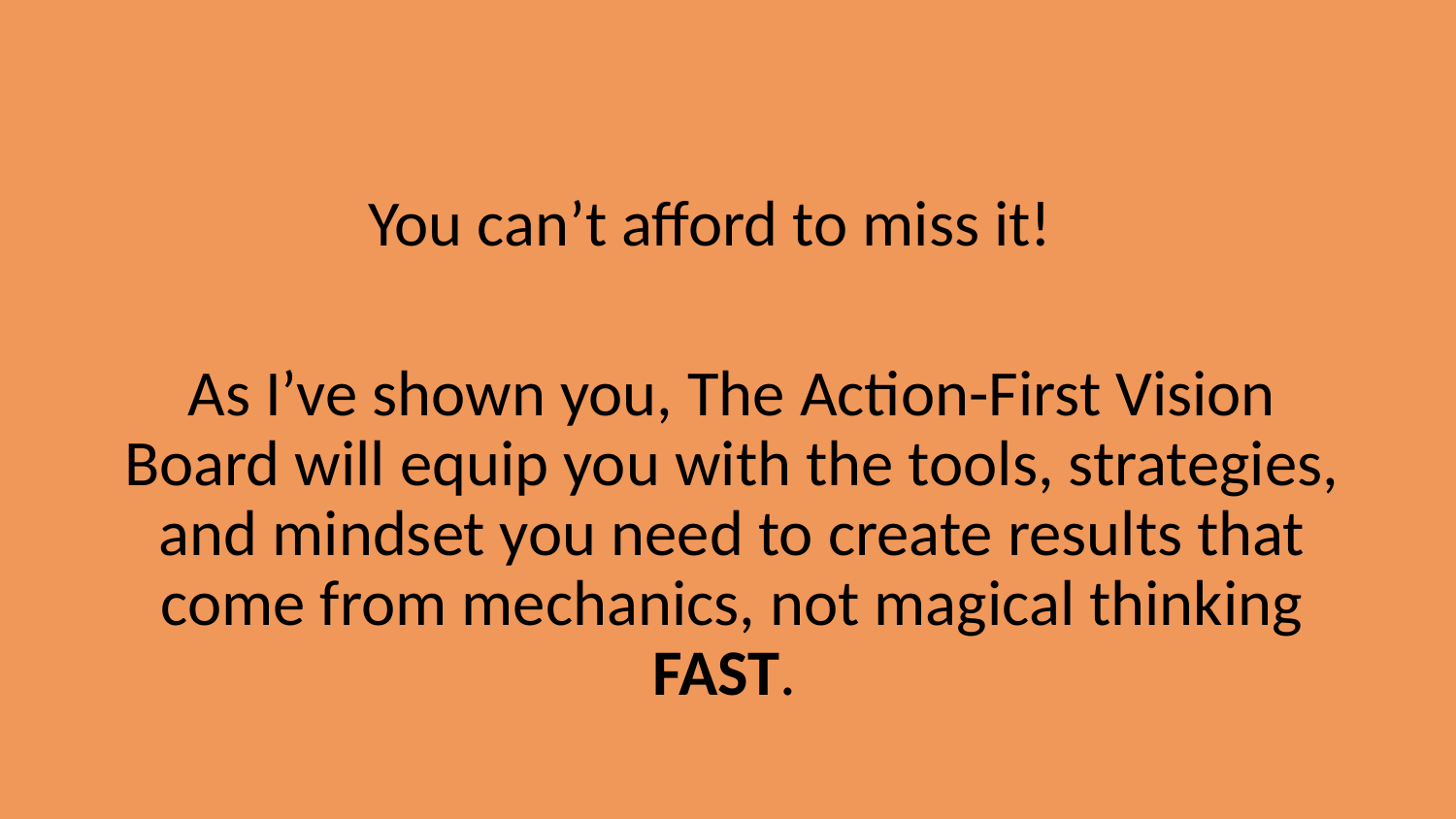

You can’t afford to miss it!

As I’ve shown you, The Action-First Vision Board will equip you with the tools, strategies, and mindset you need to create results that come from mechanics, not magical thinking FAST.